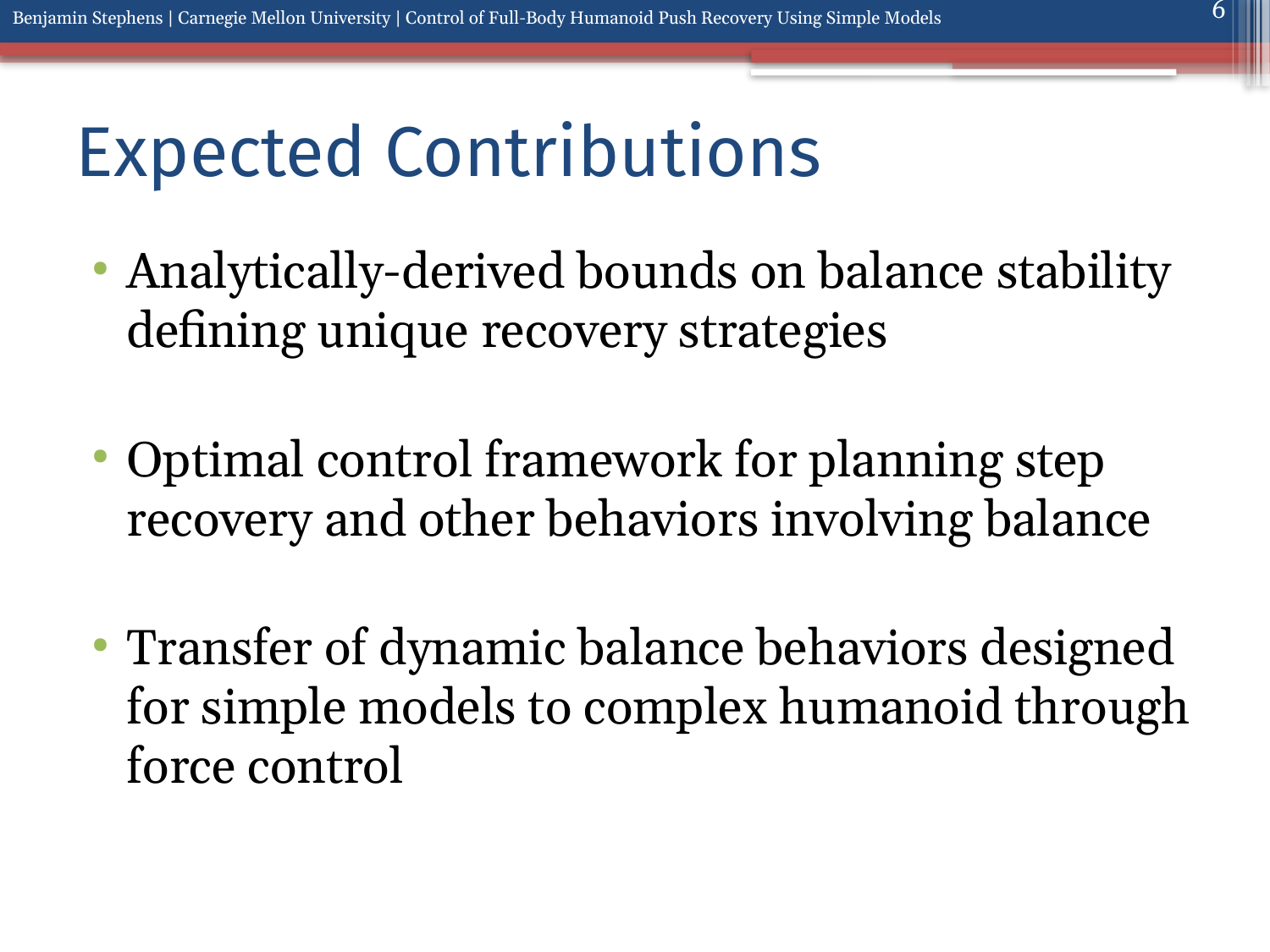

6
# Expected Contributions
Analytically-derived bounds on balance stability defining unique recovery strategies

Optimal control framework for planning step recovery and other behaviors involving balance

Transfer of dynamic balance behaviors designed for simple models to complex humanoid through force control